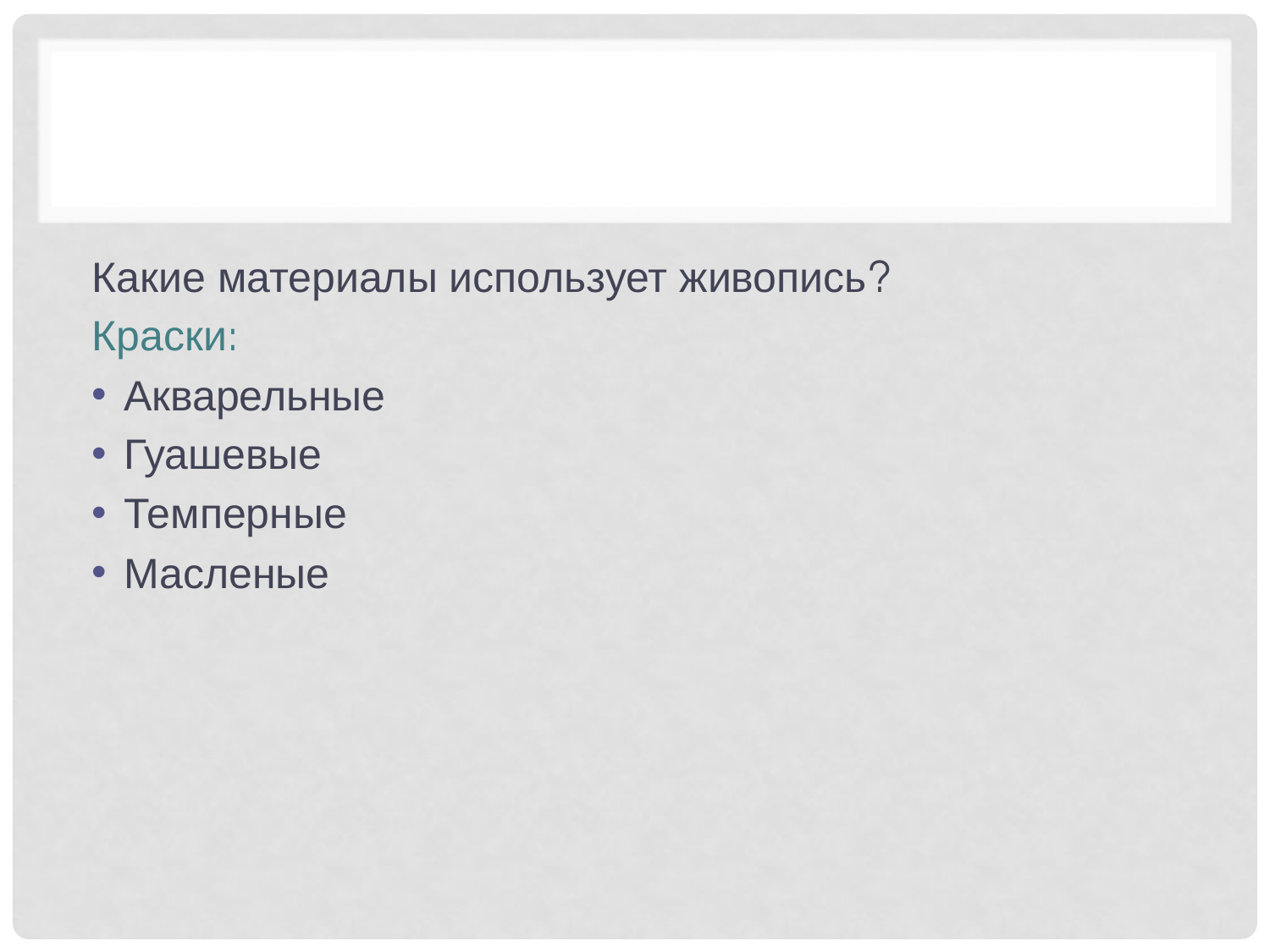

#
Какие материалы использует живопись?
Краски:
Акварельные
Гуашевые
Темперные
Масленые